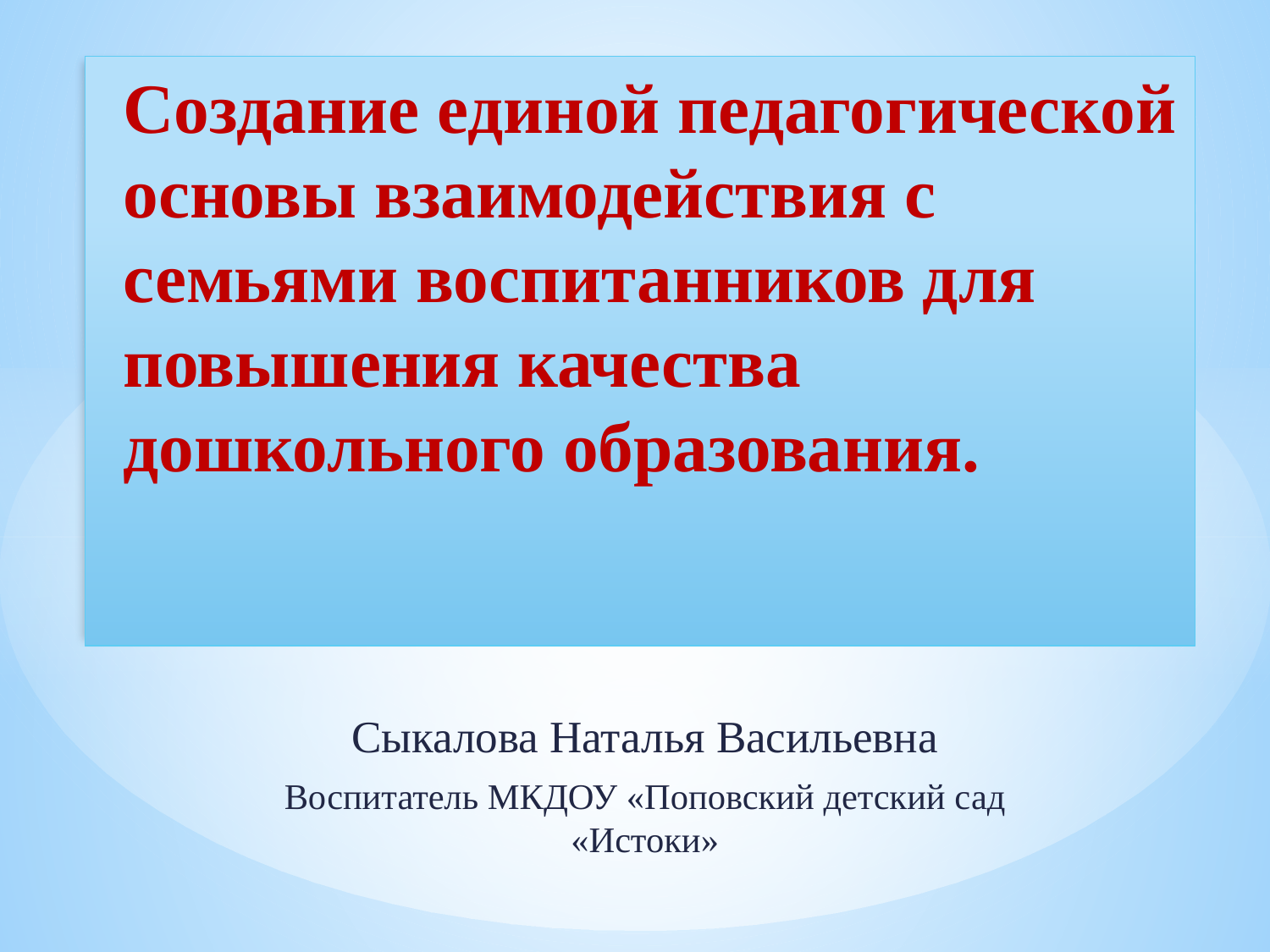

# Создание единой педагогической основы взаимодействия с семьями воспитанников для повышения качества дошкольного образования.
Сыкалова Наталья Васильевна
Воспитатель МКДОУ «Поповский детский сад «Истоки»